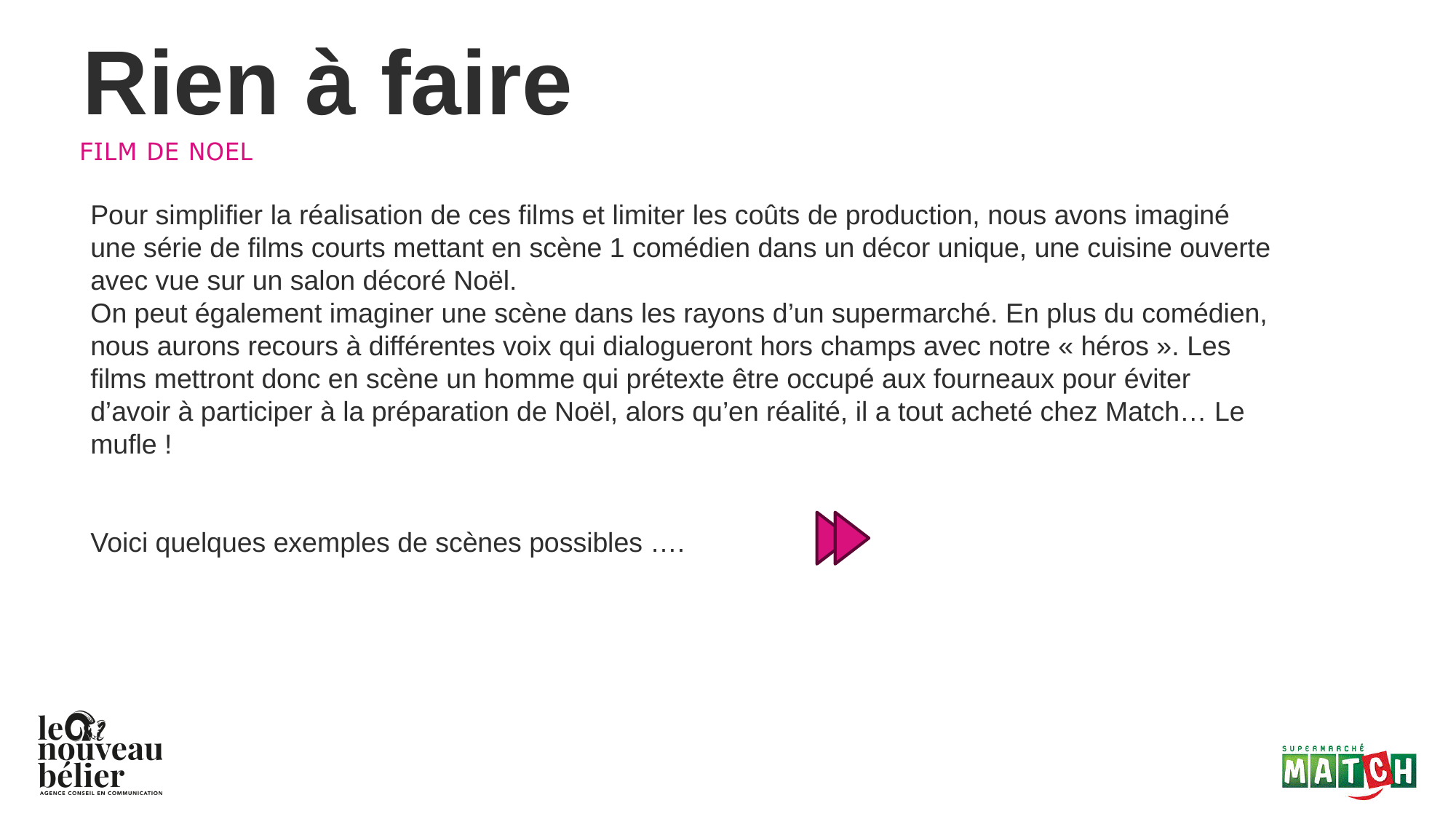

Rien à faire
Film de Noel
Pour simplifier la réalisation de ces films et limiter les coûts de production, nous avons imaginé une série de films courts mettant en scène 1 comédien dans un décor unique, une cuisine ouverte avec vue sur un salon décoré Noël.
On peut également imaginer une scène dans les rayons d’un supermarché. En plus du comédien, nous aurons recours à différentes voix qui dialogueront hors champs avec notre « héros ». Les films mettront donc en scène un homme qui prétexte être occupé aux fourneaux pour éviter d’avoir à participer à la préparation de Noël, alors qu’en réalité, il a tout acheté chez Match… Le mufle !
Voici quelques exemples de scènes possibles ….